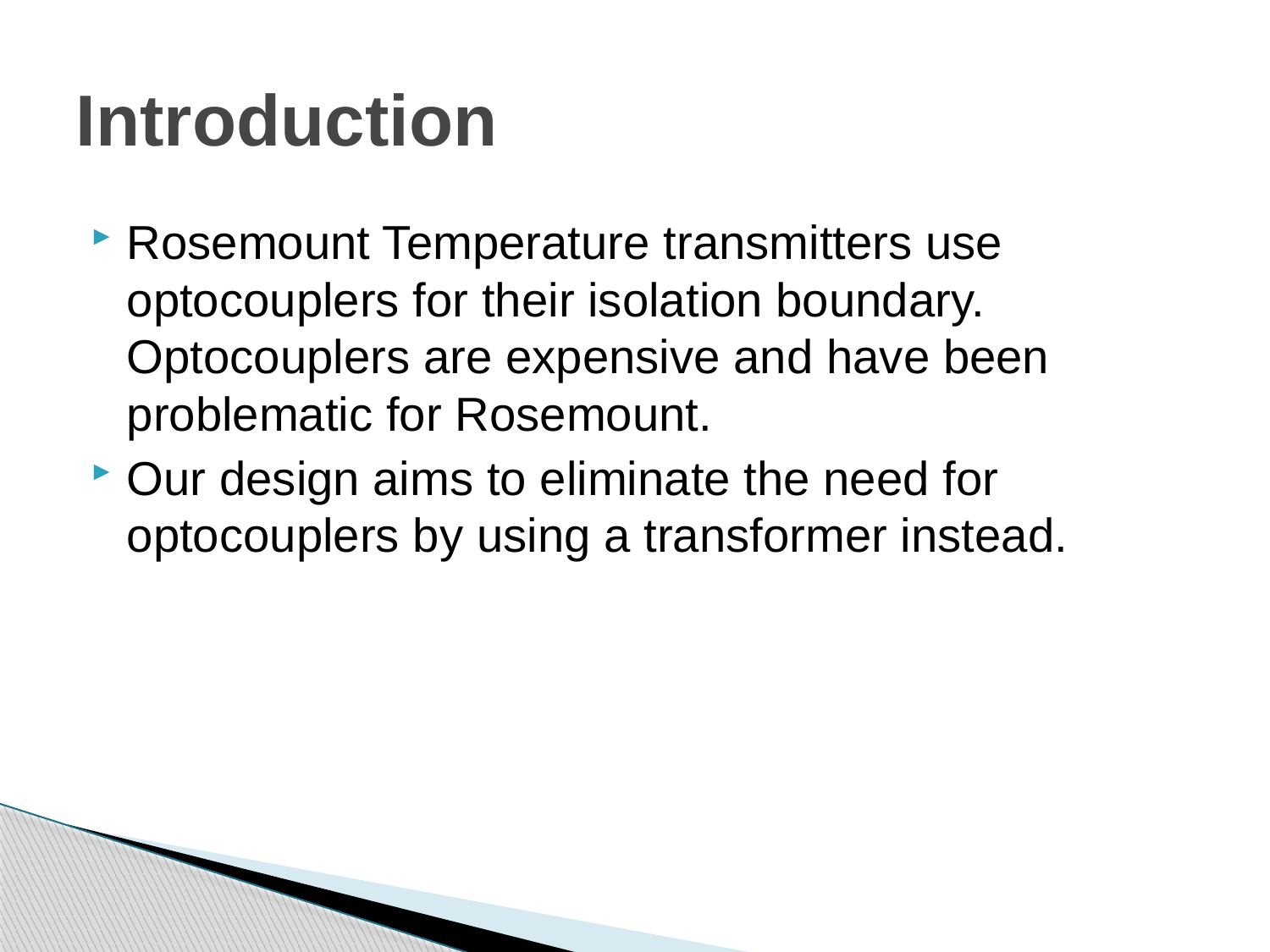

# Introduction
Rosemount Temperature transmitters use optocouplers for their isolation boundary.  Optocouplers are expensive and have been problematic for Rosemount.
Our design aims to eliminate the need for optocouplers by using a transformer instead.